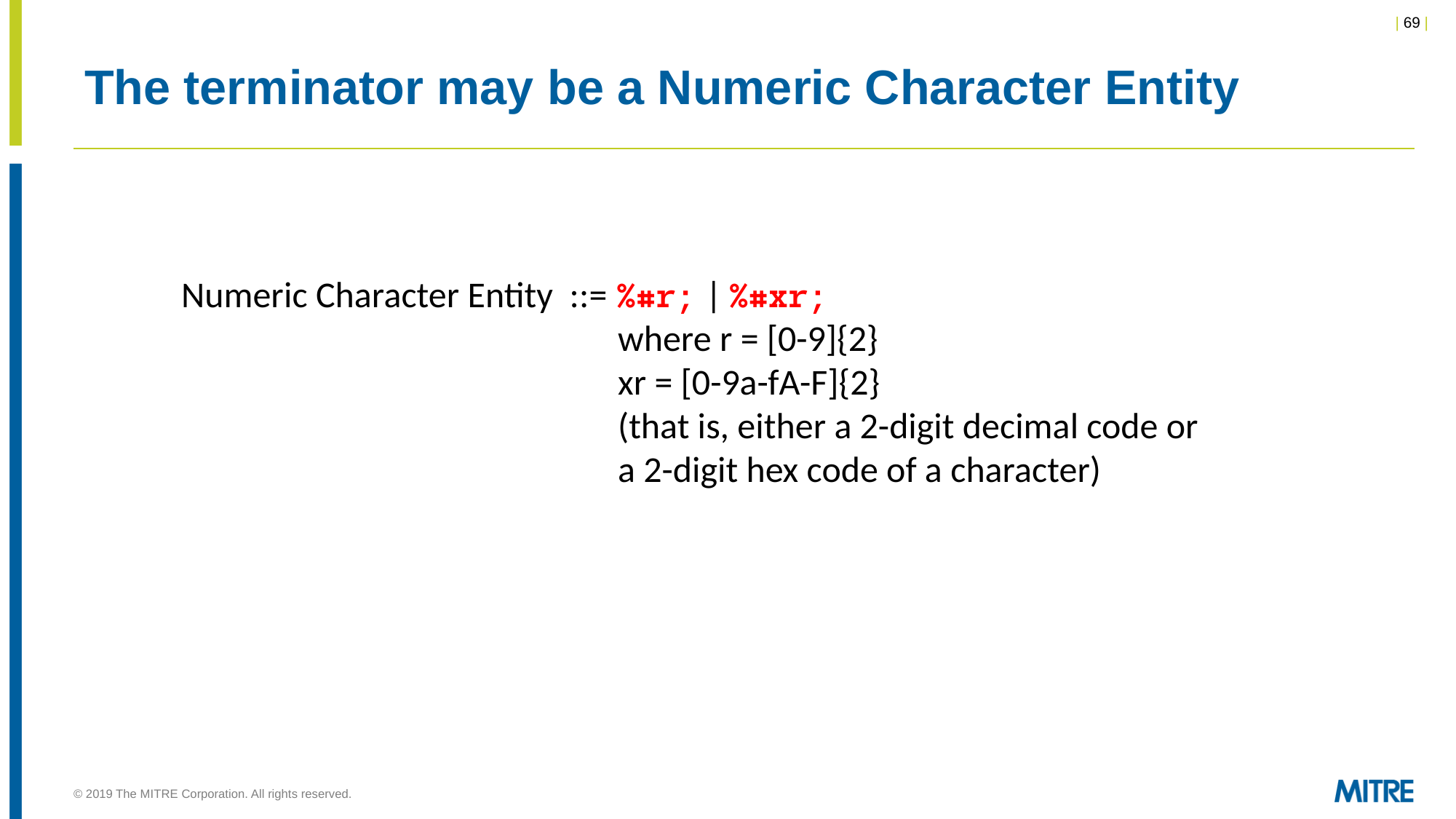

# The terminator may be a Numeric Character Entity
Numeric Character Entity  ::= 	%#r; | %#xr;
	       			where r = [0-9]{2}
                                       		xr = [0-9a-fA-F]{2}
	       			(that is, either a 2-digit decimal code or
 		  		a 2-digit hex code of a character)
© 2019 The MITRE Corporation. All rights reserved.